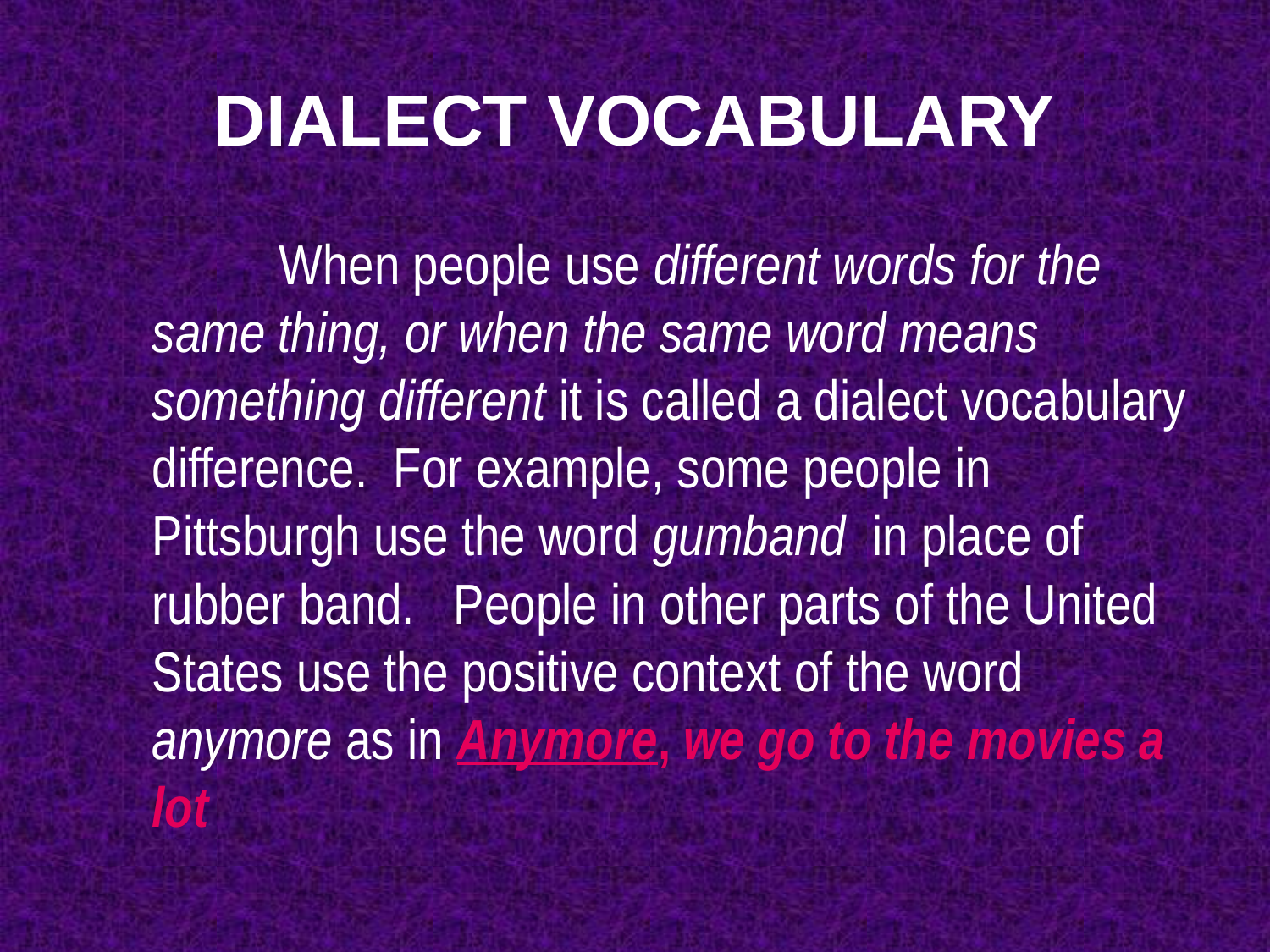

# DIALECT VOCABULARY
		When people use different words for the same thing, or when the same word means something different it is called a dialect vocabulary difference.  For example, some people in Pittsburgh use the word gumband  in place of rubber band.   People in other parts of the United States use the positive context of the word anymore as in Anymore, we go to the movies a lot